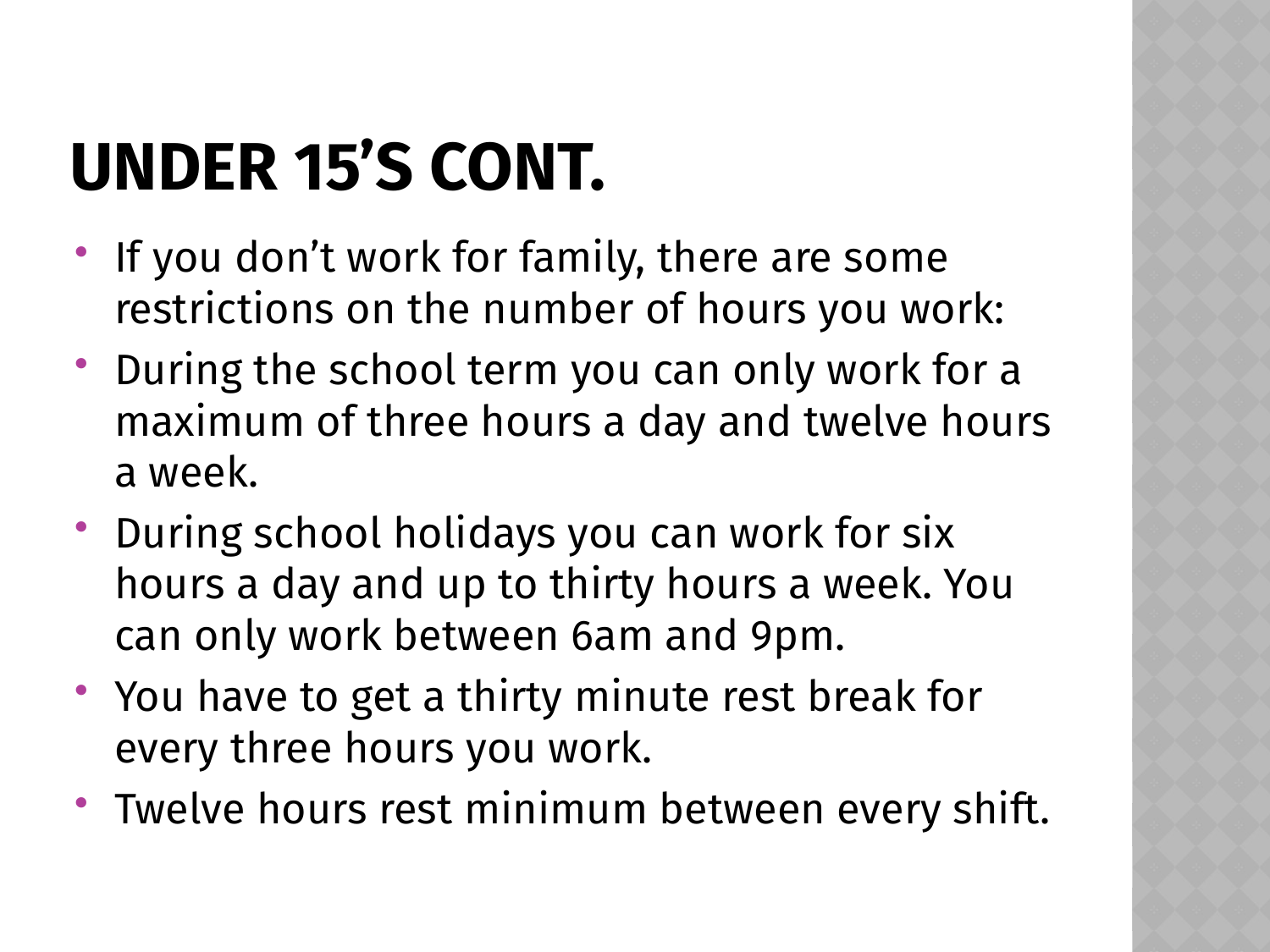

# Under 15’s cont.
If you don’t work for family, there are some restrictions on the number of hours you work:
During the school term you can only work for a maximum of three hours a day and twelve hours a week.
During school holidays you can work for six hours a day and up to thirty hours a week. You can only work between 6am and 9pm.
You have to get a thirty minute rest break for every three hours you work.
Twelve hours rest minimum between every shift.